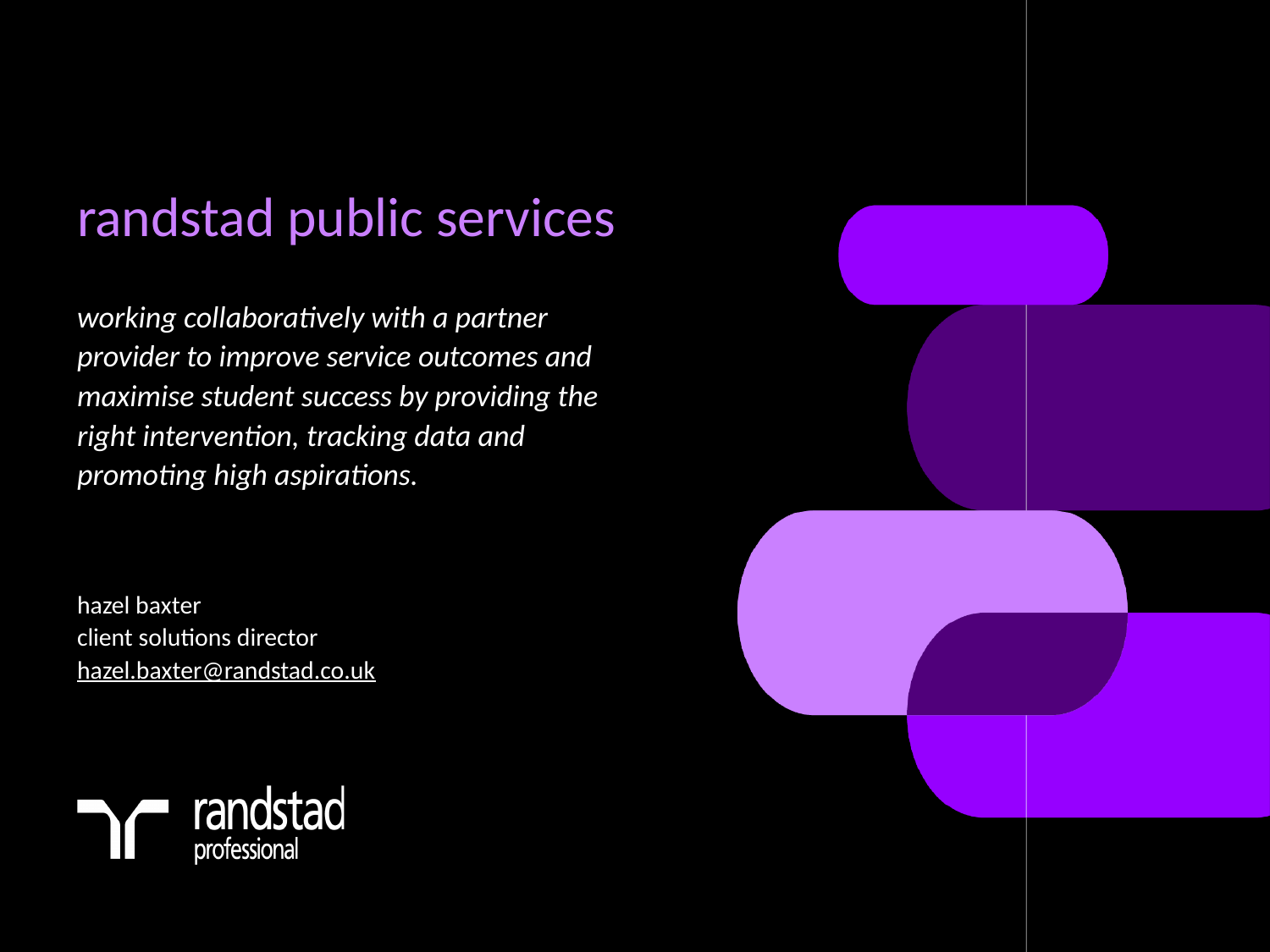

# randstad public services
working collaboratively with a partner provider to improve service outcomes and maximise student success by providing the right intervention, tracking data and promoting high aspirations.
hazel baxter
client solutions director
hazel.baxter@randstad.co.uk